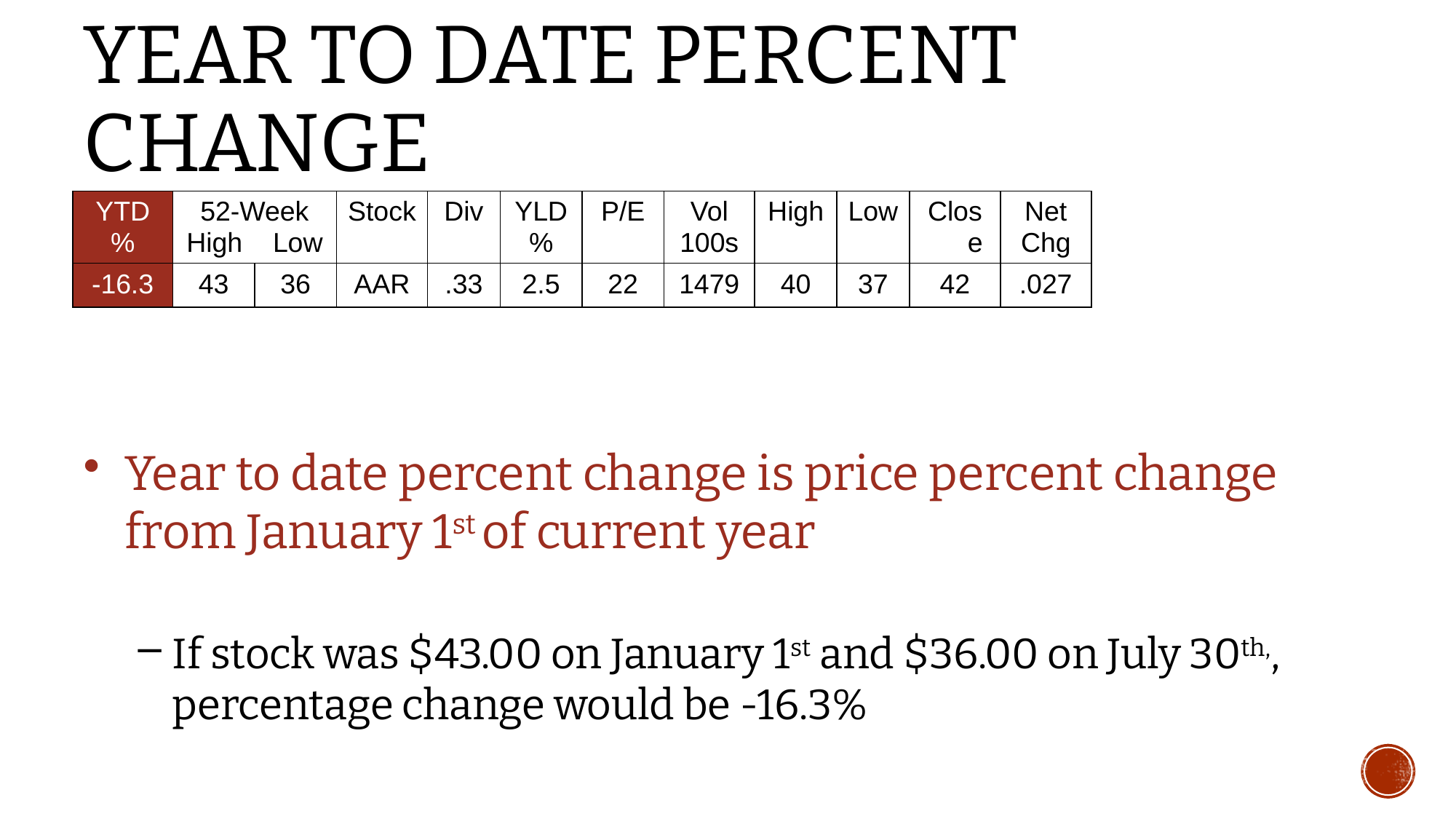

# Year to Date Percent Change
| YTD % | 52-Week High Low |  | Stock | Div | YLD % | P/E | Vol 100s | High | Low | Close | Net Chg |
| --- | --- | --- | --- | --- | --- | --- | --- | --- | --- | --- | --- |
| -16.3 | 43 | 36 | AAR | .33 | 2.5 | 22 | 1479 | 40 | 37 | 42 | .027 |
Year to date percent change is price percent change from January 1st of current year

If stock was $43.00 on January 1st and $36.00 on July 30th,, percentage change would be -16.3%